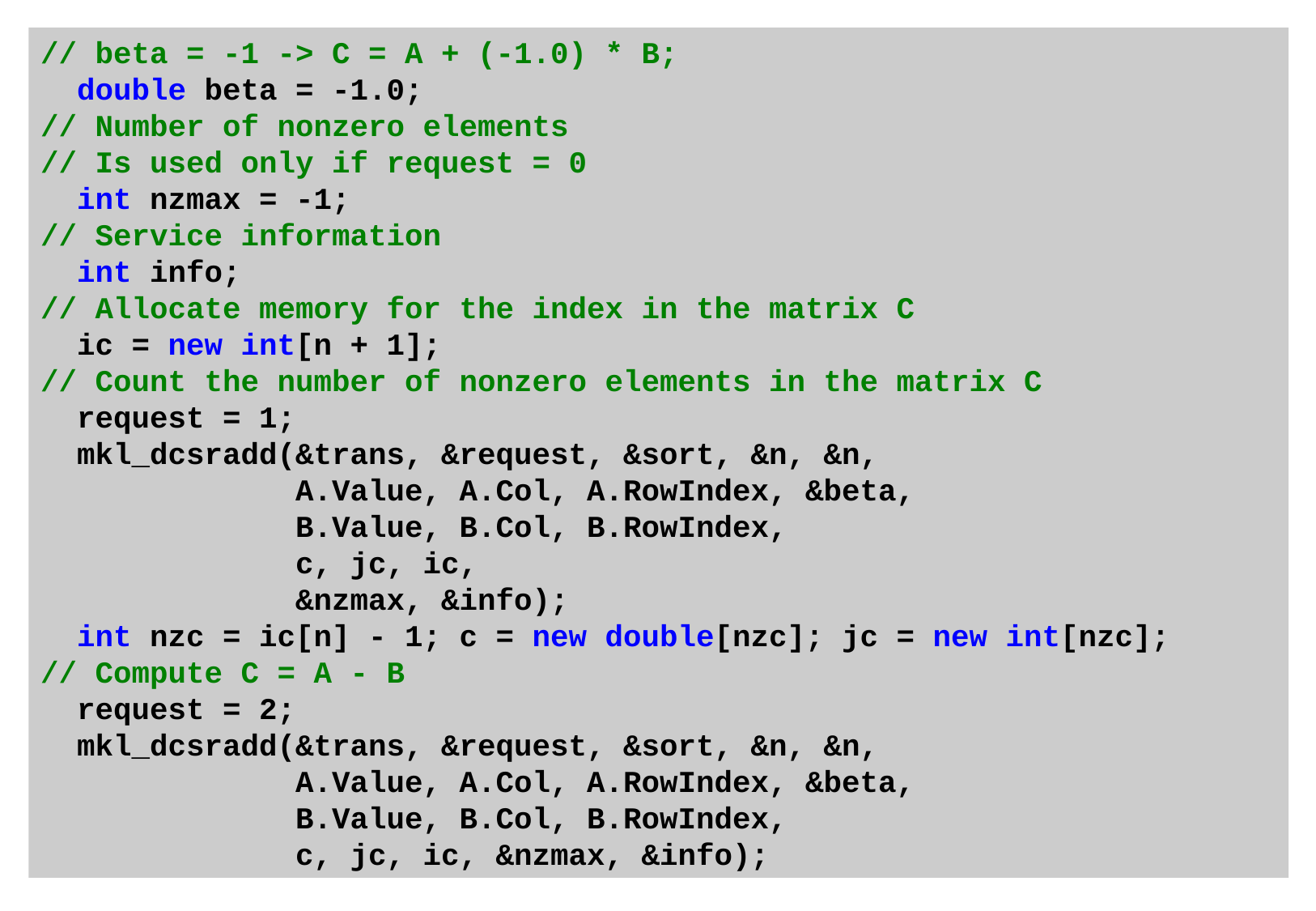

// beta = -1 -> C = A + (-1.0) * B;
  double beta = -1.0;
// Number of nonzero elements
// Is used only if request = 0
  int nzmax = -1;
// Service information
  int info;
// Allocate memory for the index in the matrix C
  ic = new int[n + 1];
// Count the number of nonzero elements in the matrix C
  request = 1;
  mkl_dcsradd(&trans, &request, &sort, &n, &n,
              A.Value, A.Col, A.RowIndex, &beta,
              B.Value, B.Col, B.RowIndex,
              c, jc, ic,
              &nzmax, &info);
  int nzc = ic[n] - 1; c = new double[nzc]; jc = new int[nzc];
// Compute C = A - B
  request = 2;
  mkl_dcsradd(&trans, &request, &sort, &n, &n,
              A.Value, A.Col, A.RowIndex, &beta,
              B.Value, B.Col, B.RowIndex,
              c, jc, ic, &nzmax, &info);